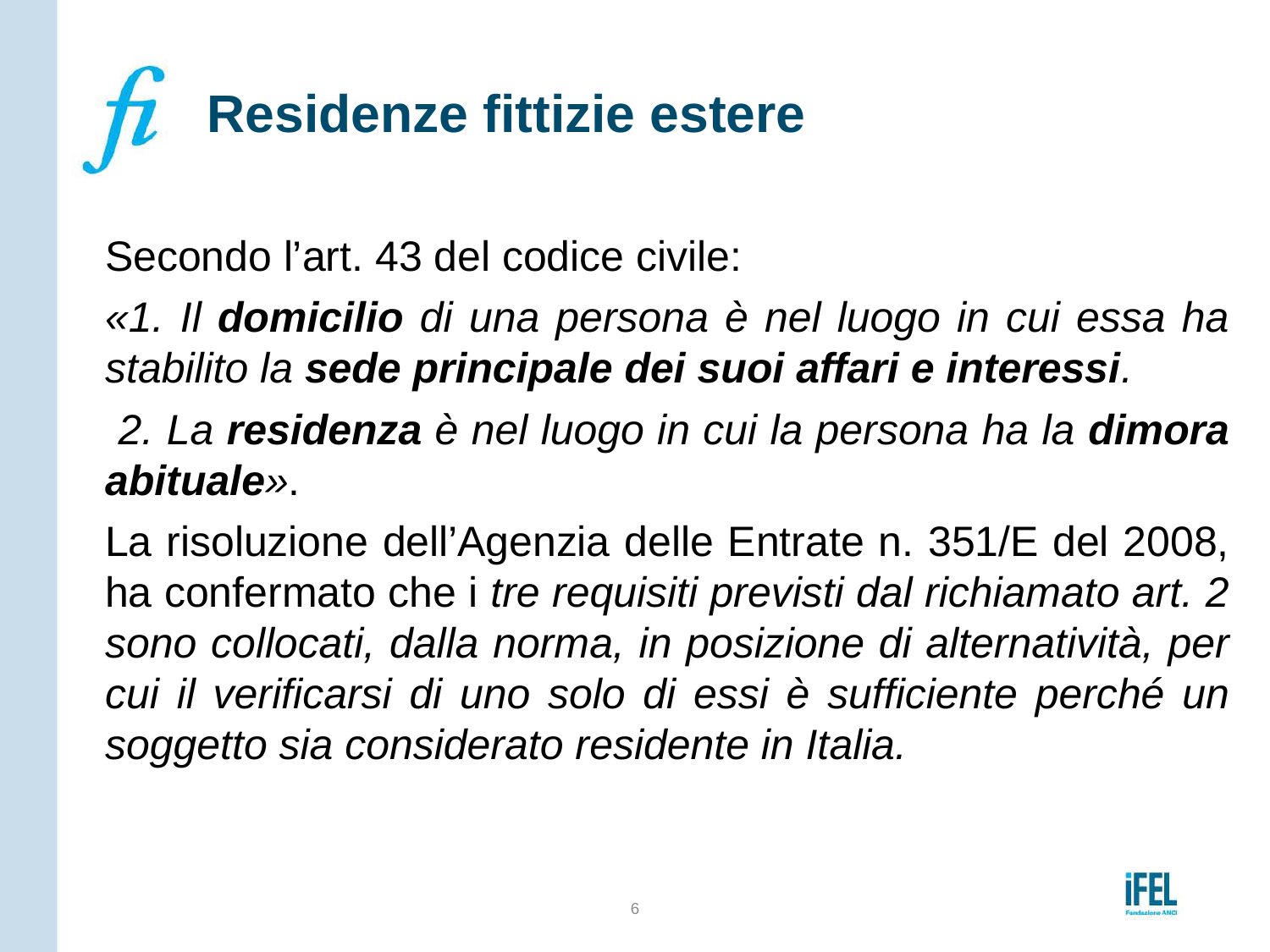

# Residenze fittizie estere
Secondo l’art. 43 del codice civile:
«1. Il domicilio di una persona è nel luogo in cui essa ha stabilito la sede principale dei suoi affari e interessi.
 2. La residenza è nel luogo in cui la persona ha la dimora abituale».
La risoluzione dell’Agenzia delle Entrate n. 351/E del 2008, ha confermato che i tre requisiti previsti dal richiamato art. 2 sono collocati, dalla norma, in posizione di alternatività, per cui il verificarsi di uno solo di essi è sufficiente perché un soggetto sia considerato residente in Italia.
6